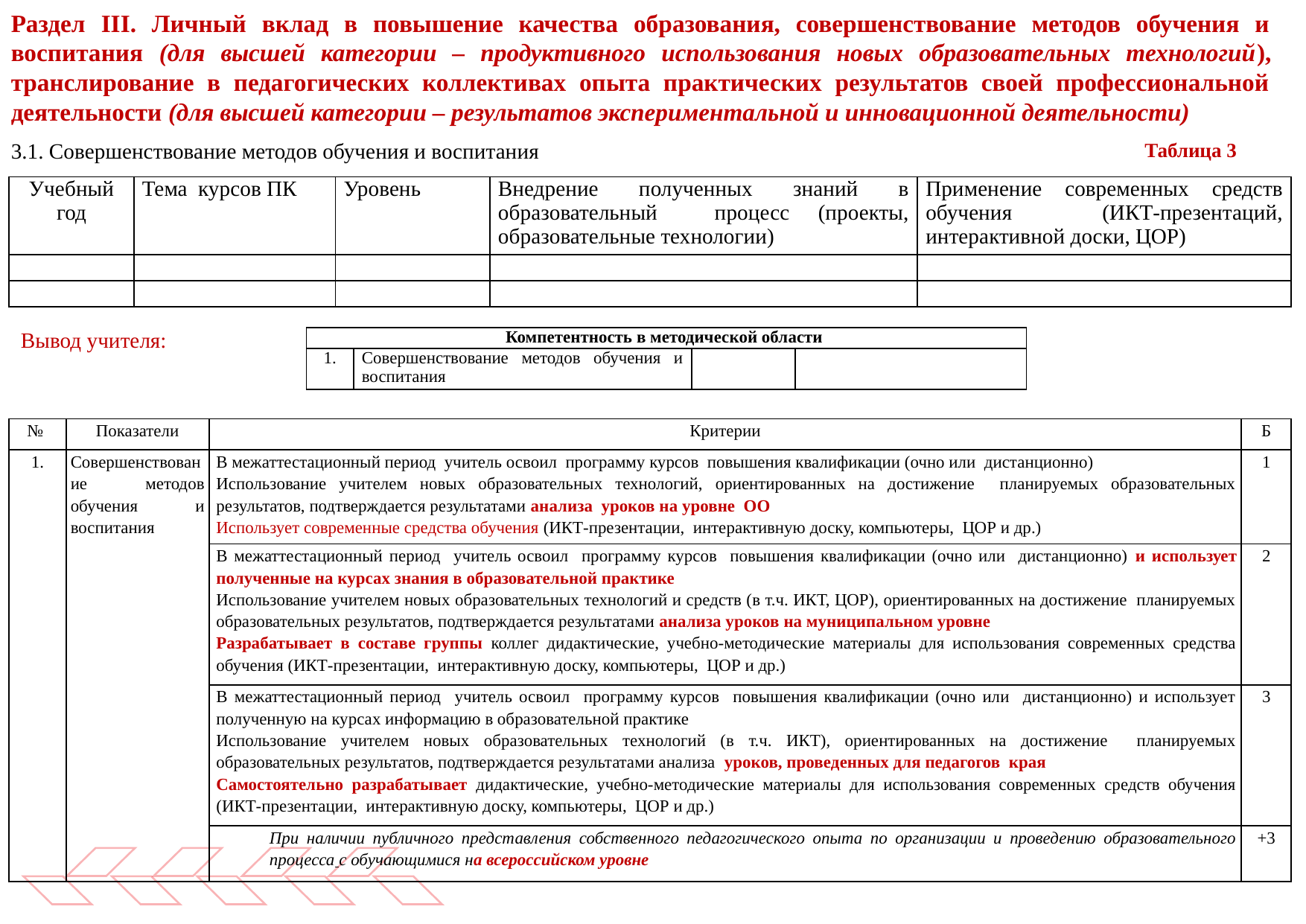

Раздел III. Личный вклад в повышение качества образования, совершенствование методов обучения и воспитания (для высшей категории – продуктивного использования новых образовательных технологий), транслирование в педагогических коллективах опыта практических результатов своей профессиональной деятельности (для высшей категории – результатов экспериментальной и инновационной деятельности)
3.1. Совершенствование методов обучения и воспитания
Таблица 3
| Учебный год | Тема курсов ПК | Уровень | Внедрение полученных знаний в образовательный процесс (проекты, образовательные технологии) | Применение современных средств обучения (ИКТ-презентаций, интерактивной доски, ЦОР) |
| --- | --- | --- | --- | --- |
|  |  |  |  |  |
|  |  |  |  |  |
Вывод учителя:
| Компетентность в методической области |  |  |  |
| --- | --- | --- | --- |
| 1. | Совершенствование методов обучения и воспитания |  |  |
| № | Показатели | Критерии | Б |
| --- | --- | --- | --- |
| 1. | Совершенствование методов обучения и воспитания | В межаттестационный период учитель освоил программу курсов повышения квалификации (очно или дистанционно) Использование учителем новых образовательных технологий, ориентированных на достижение планируемых образовательных результатов, подтверждается результатами анализа уроков на уровне ОО Использует современные средства обучения (ИКТ-презентации, интерактивную доску, компьютеры, ЦОР и др.) | 1 |
|  |  | В межаттестационный период учитель освоил программу курсов повышения квалификации (очно или дистанционно) и использует полученные на курсах знания в образовательной практике Использование учителем новых образовательных технологий и средств (в т.ч. ИКТ, ЦОР), ориентированных на достижение планируемых образовательных результатов, подтверждается результатами анализа уроков на муниципальном уровне Разрабатывает в составе группы коллег дидактические, учебно-методические материалы для использования современных средства обучения (ИКТ-презентации, интерактивную доску, компьютеры, ЦОР и др.) | 2 |
|  |  | В межаттестационный период учитель освоил программу курсов повышения квалификации (очно или дистанционно) и использует полученную на курсах информацию в образовательной практике Использование учителем новых образовательных технологий (в т.ч. ИКТ), ориентированных на достижение планируемых образовательных результатов, подтверждается результатами анализа уроков, проведенных для педагогов края Самостоятельно разрабатывает дидактические, учебно-методические материалы для использования современных средств обучения (ИКТ-презентации, интерактивную доску, компьютеры, ЦОР и др.) | 3 |
|  |  | При наличии публичного представления собственного педагогического опыта по организации и проведению образовательного процесса с обучающимися на всероссийском уровне | +3 |